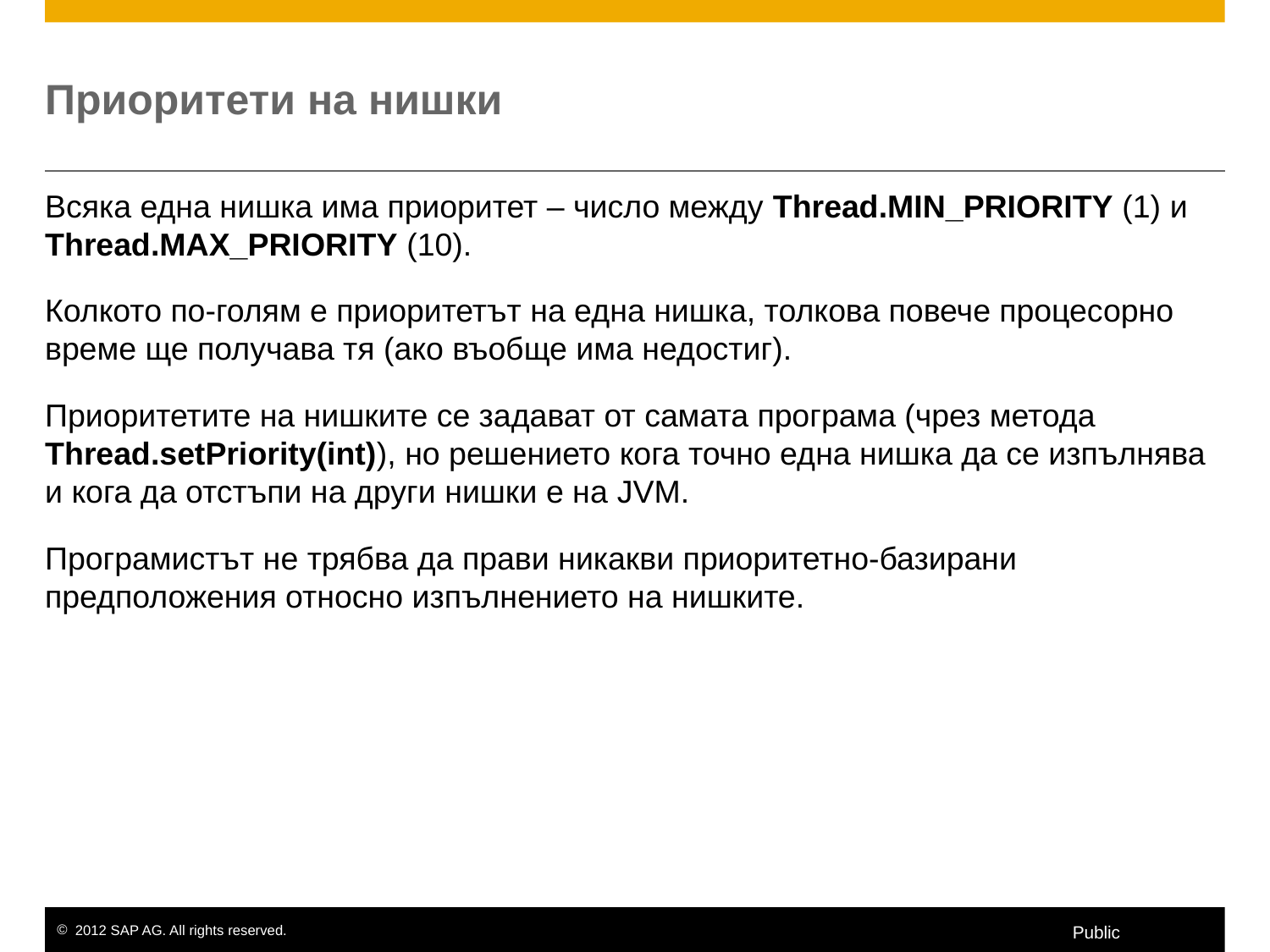

# Приоритети на нишки
Всяка една нишка има приоритет – число между Thread.MIN_PRIORITY (1) и Thread.MAX_PRIORITY (10).
Колкото по-голям е приоритетът на една нишка, толкова повече процесорно време ще получава тя (ако въобще има недостиг).
Приоритетите на нишките се задават от самата програма (чрез метода Thread.setPriority(int)), но решението кога точно една нишка да се изпълнява и кога да отстъпи на други нишки е на JVM.
Програмистът не трябва да прави никакви приоритетно-базирани предположения относно изпълнението на нишките.